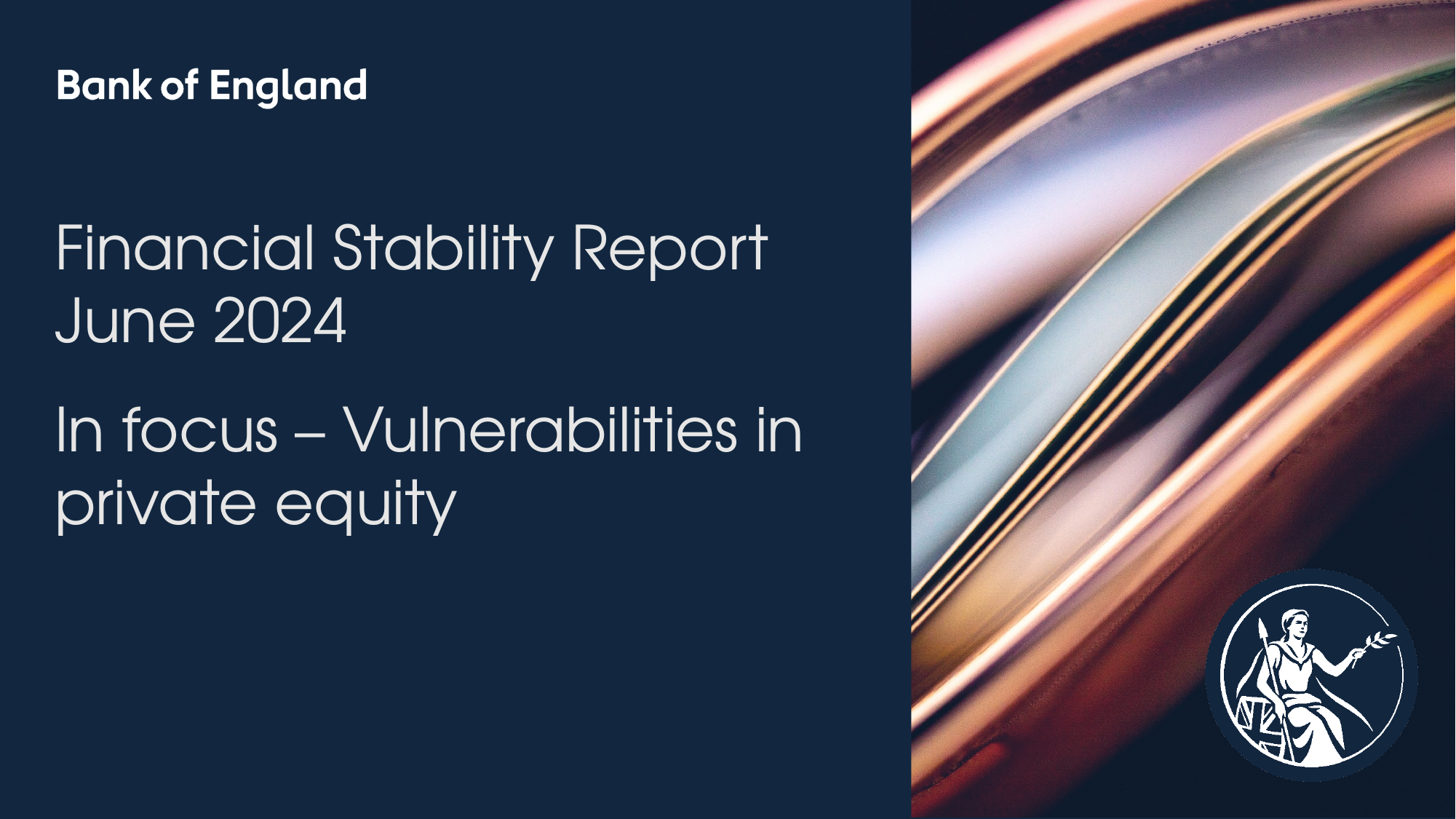

Financial Stability Report
June 2024
In focus – Vulnerabilities in private equity